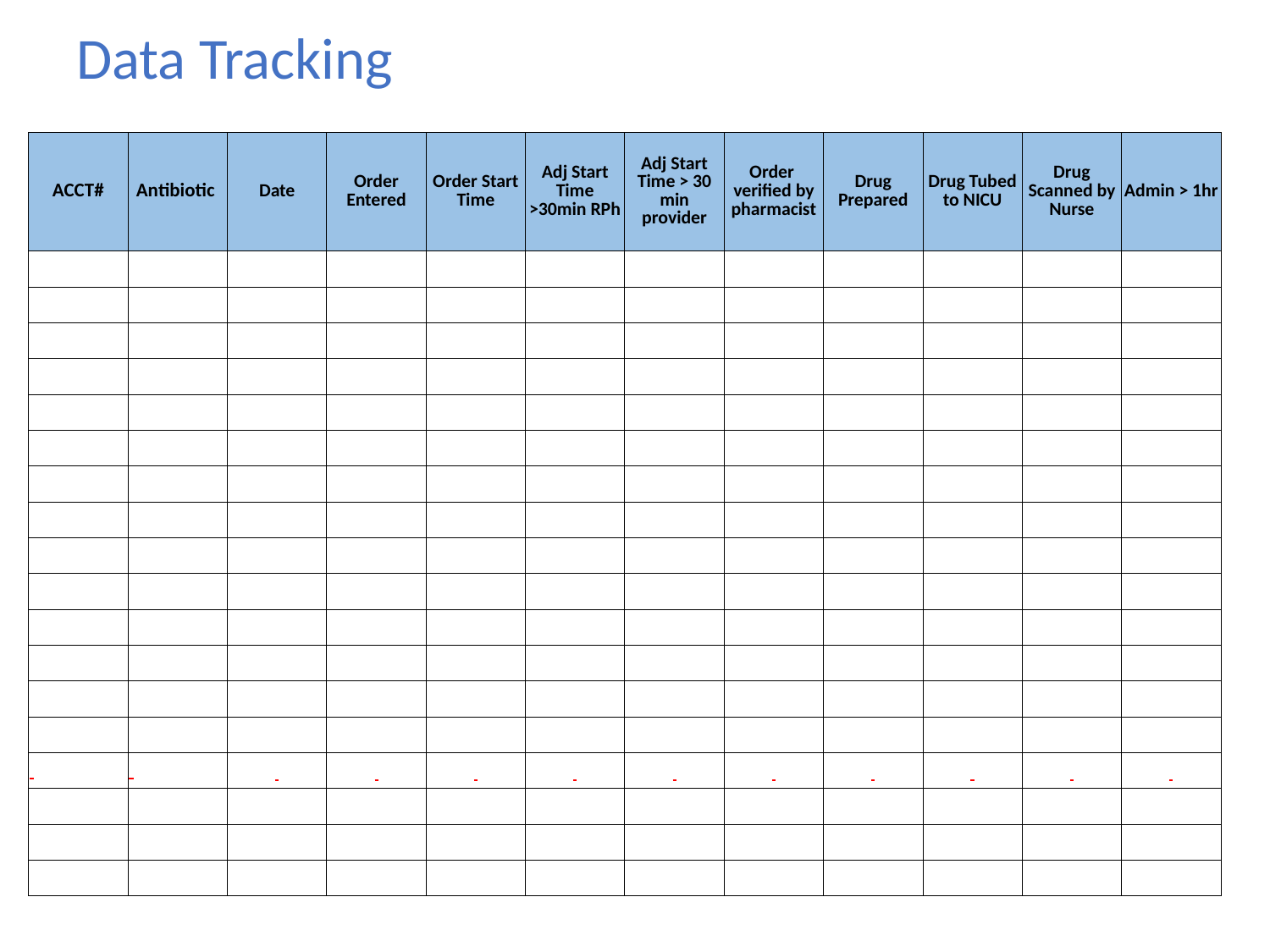

# Data Tracking
| ACCT# | Antibiotic | Date | Order Entered | Order Start Time | Adj Start Time >30min RPh | Adj Start Time > 30 min provider | Order verified by pharmacist | Drug Prepared | Drug Tubed to NICU | Drug Scanned by Nurse | Admin > 1hr |
| --- | --- | --- | --- | --- | --- | --- | --- | --- | --- | --- | --- |
|  |  |  |  |  |  |  |  |  |  |  |  |
|  |  |  |  |  |  |  |  |  |  |  |  |
|  |  |  |  |  |  |  |  |  |  |  |  |
|  |  |  |  |  |  |  |  |  |  |  |  |
|  |  |  |  |  |  |  |  |  |  |  |  |
|  |  |  |  |  |  |  |  |  |  |  |  |
|  |  |  |  |  |  |  |  |  |  |  |  |
|  |  |  |  |  |  |  |  |  |  |  |  |
|  |  |  |  |  |  |  |  |  |  |  |  |
|  |  |  |  |  |  |  |  |  |  |  |  |
|  |  |  |  |  |  |  |  |  |  |  |  |
|  |  |  |  |  |  |  |  |  |  |  |  |
|  |  |  |  |  |  |  |  |  |  |  |  |
|  |  |  |  |  |  |  |  |  |  |  |  |
|  |  |  |  |  |  |  |  |  |  |  |  |
|  |  |  |  |  |  |  |  |  |  |  |  |
|  |  |  |  |  |  |  |  |  |  |  |  |
|  |  |  |  |  |  |  |  |  |  |  |  |